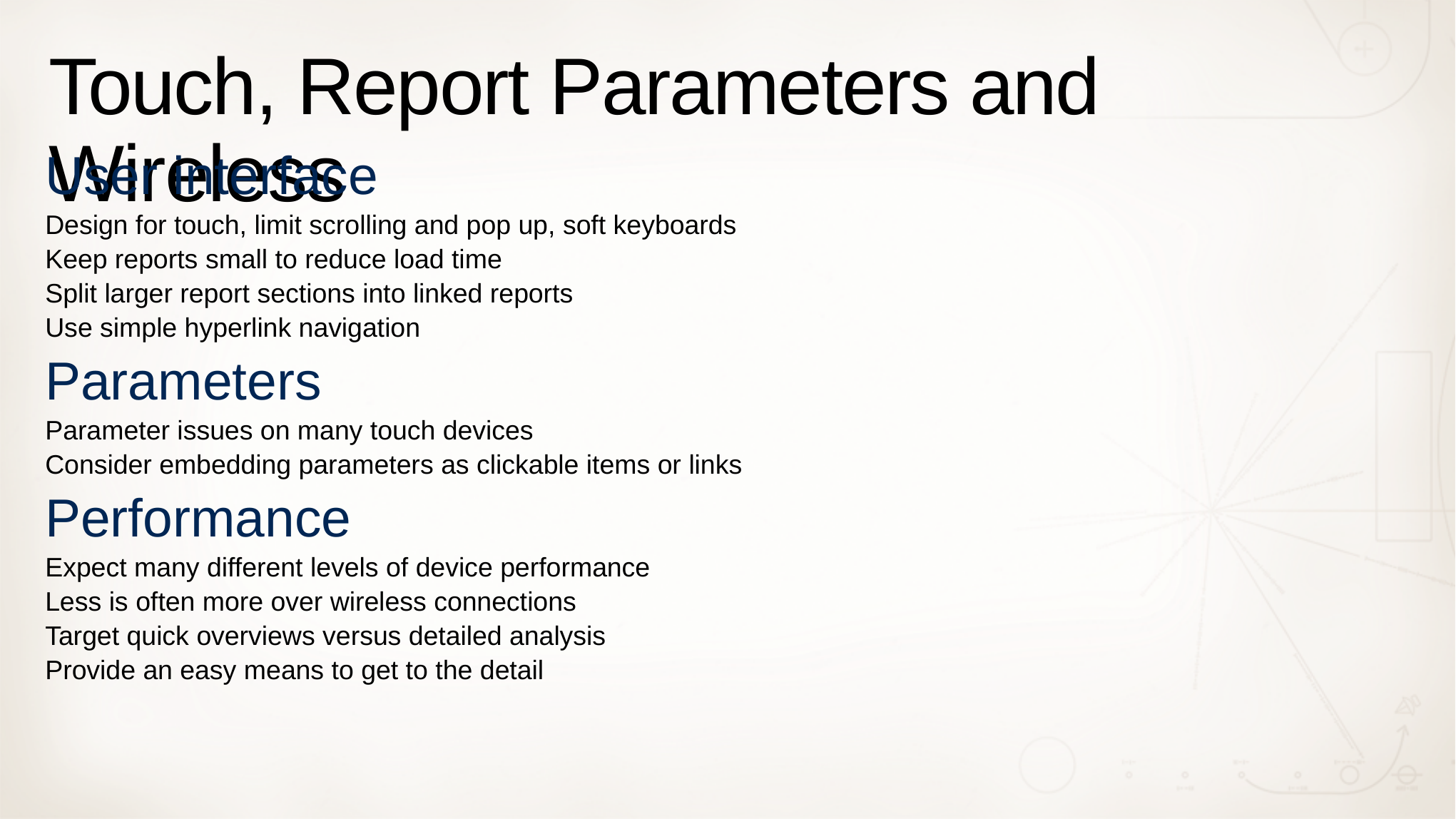

# Touch, Report Parameters and Wireless
User interface
Design for touch, limit scrolling and pop up, soft keyboards
Keep reports small to reduce load time
Split larger report sections into linked reports
Use simple hyperlink navigation
Parameters
Parameter issues on many touch devices
Consider embedding parameters as clickable items or links
Performance
Expect many different levels of device performance
Less is often more over wireless connections
Target quick overviews versus detailed analysis
Provide an easy means to get to the detail